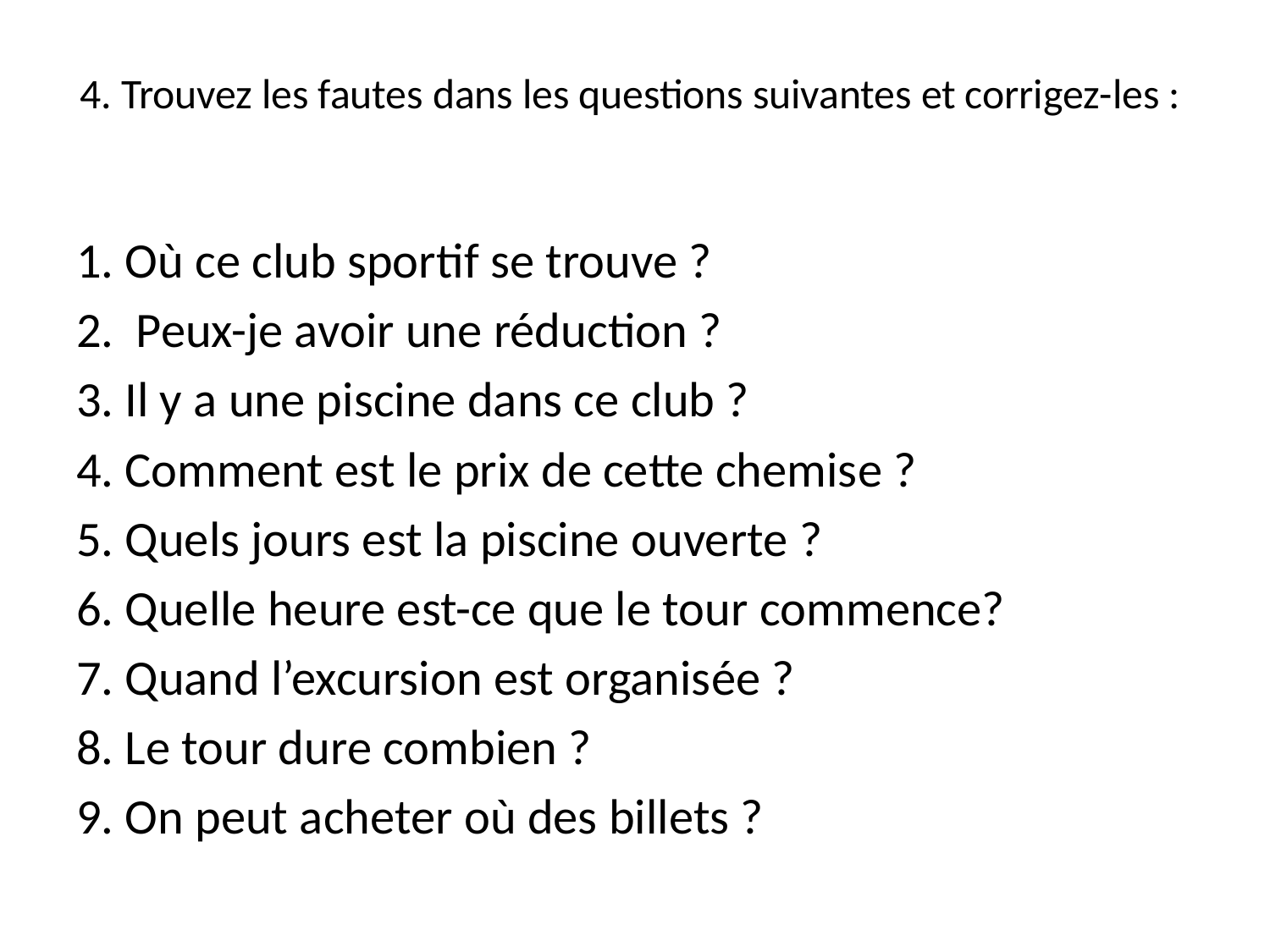

# 4. Trouvez les fautes dans les questions suivantes et corrigez-les :
1. Où ce club sportif se trouve ?
2.  Peux-je avoir une réduction ?
3. Il y a une piscine dans ce club ?
4. Comment est le prix de cette chemise ?
5. Quels jours est la piscine ouverte ?
6. Quelle heure est-ce que le tour commence?
7. Quand l’excursion est organisée ?
8. Le tour dure combien ?
9. On peut acheter où des billets ?